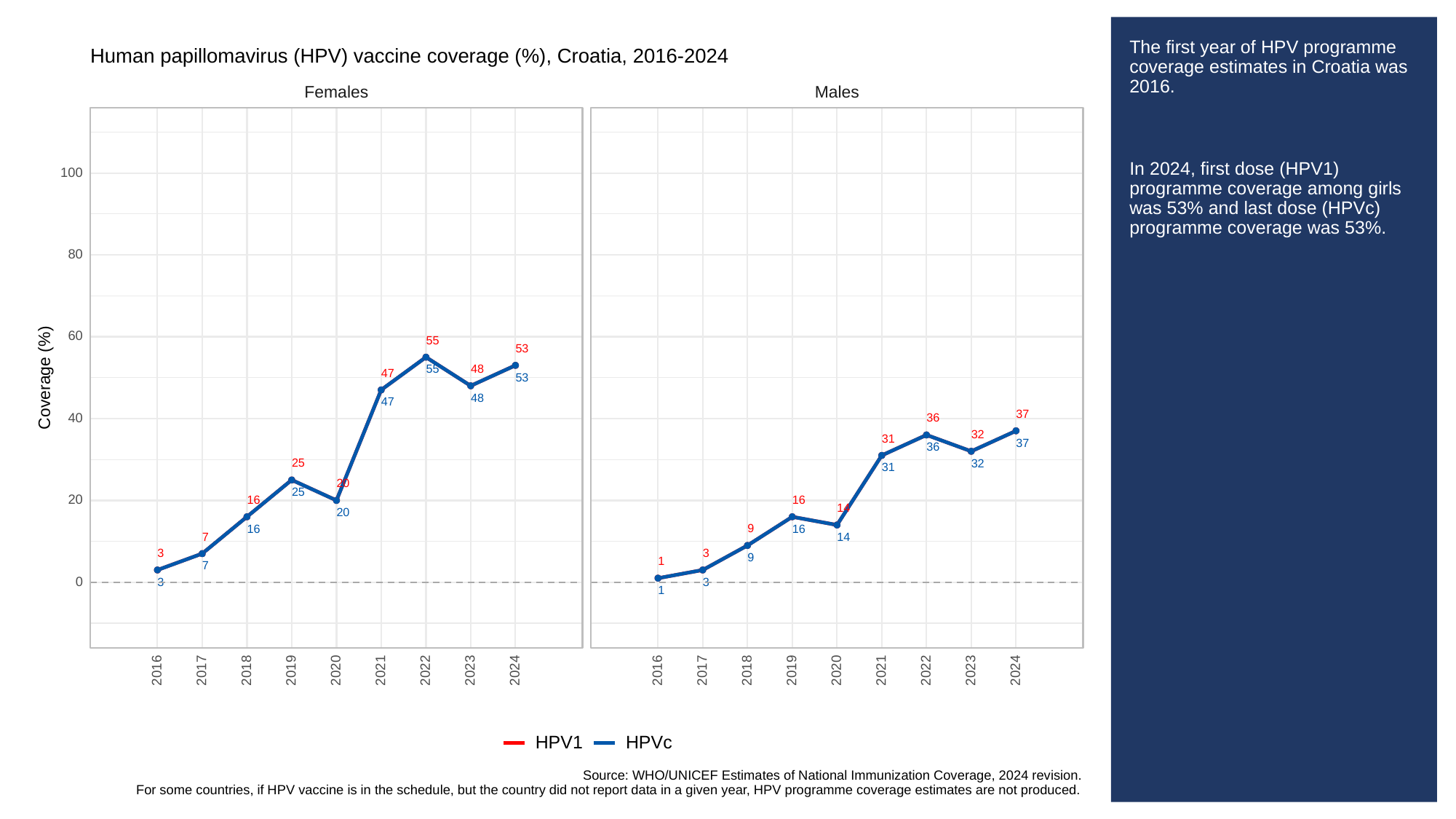

# The first year of HPV programme coverage estimates in Croatia was 2016.

In 2024, first dose (HPV1) programme coverage among girls was 53% and last dose (HPVc) programme coverage was 53%.

Human papillomavirus (HPV) vaccine coverage (%), Croatia, 2016-2024
Females
Males

100

80

60

55
53

48
55
47
Coverage (%)
53

48
47
37
40
36

32

31
37
36

25

32
31

20
25
20
16
16

14
20

9
16
16
7
14

3
3

9
1
7

0
3
3

1

2023
2023
2016
2017
2018
2019
2020
2021
2022
2024
2016
2017
2018
2019
2020
2021
2022
2024
HPVc
HPV1

Source: WHO/UNICEF Estimates of National Immunization Coverage, 2024 revision.
For some countries, if HPV vaccine is in the schedule, but the country did not report data in a given year, HPV programme coverage estimates are not produced.